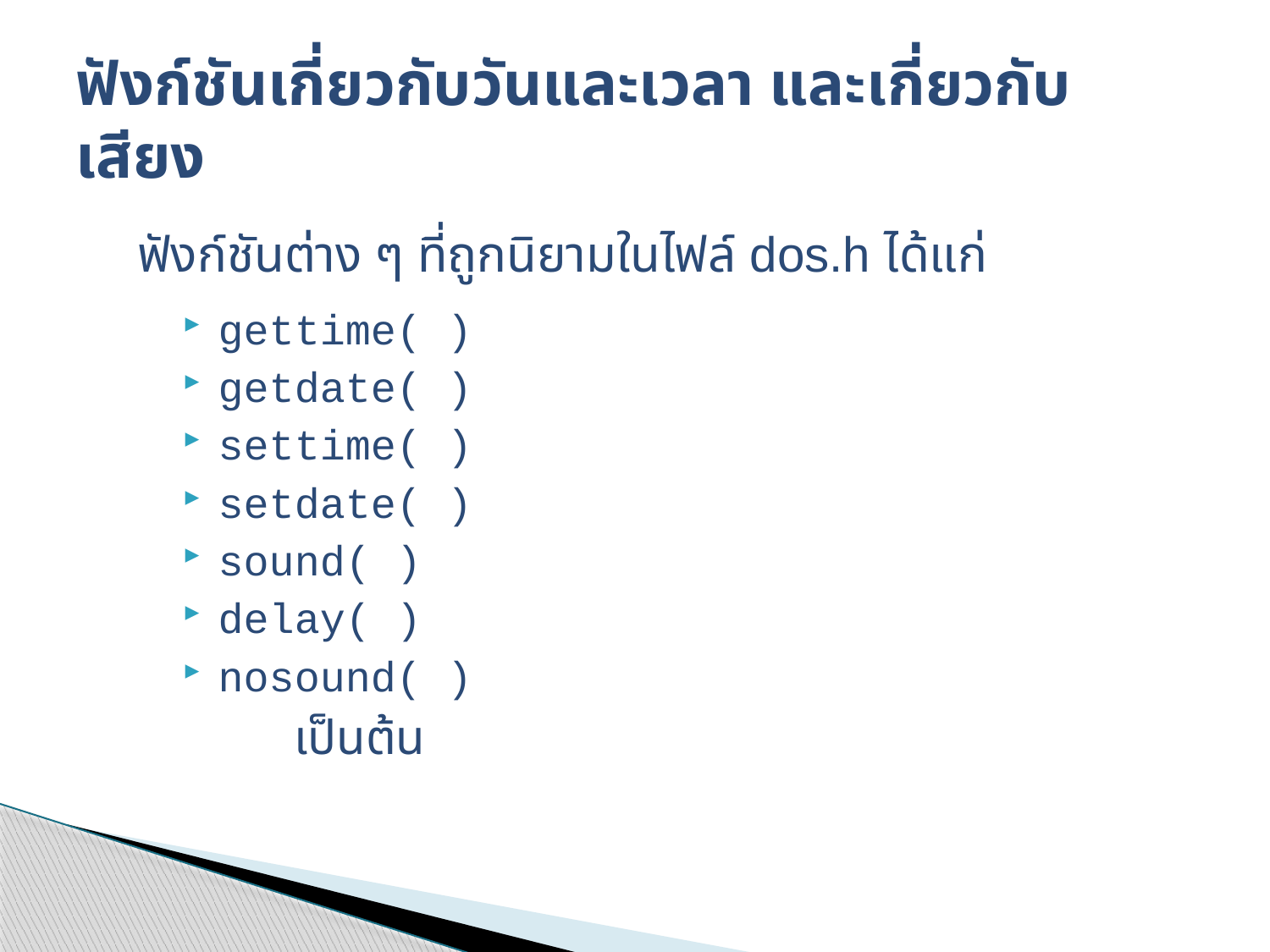

# ฟังก์ชันเกี่ยวกับวันและเวลา และเกี่ยวกับเสียง
ฟังก์ชันต่าง ๆ ที่ถูกนิยามในไฟล์ dos.h ได้แก่
gettime( )
getdate( )
settime( )
setdate( )
sound( )
delay( )
nosound( )
	เป็นต้น